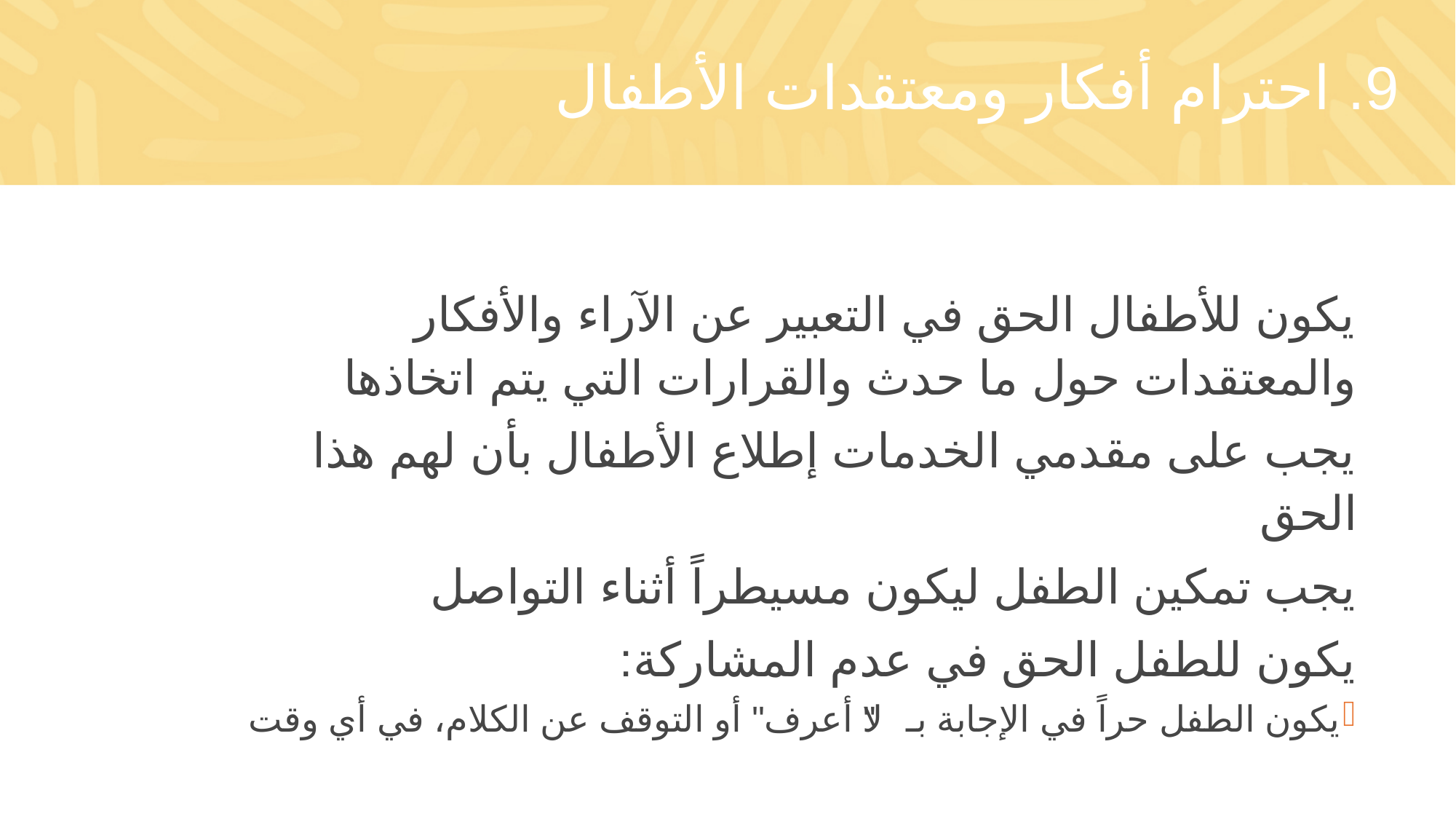

# 9. احترام أفكار ومعتقدات الأطفال
يكون للأطفال الحق في التعبير عن الآراء والأفكار والمعتقدات حول ما حدث والقرارات التي يتم اتخاذها
يجب على مقدمي الخدمات إطلاع الأطفال بأن لهم هذا الحق
يجب تمكين الطفل ليكون مسيطراً أثناء التواصل
يكون للطفل الحق في عدم المشاركة:
يكون الطفل حراً في الإجابة بـ "لا أعرف" أو التوقف عن الكلام، في أي وقت